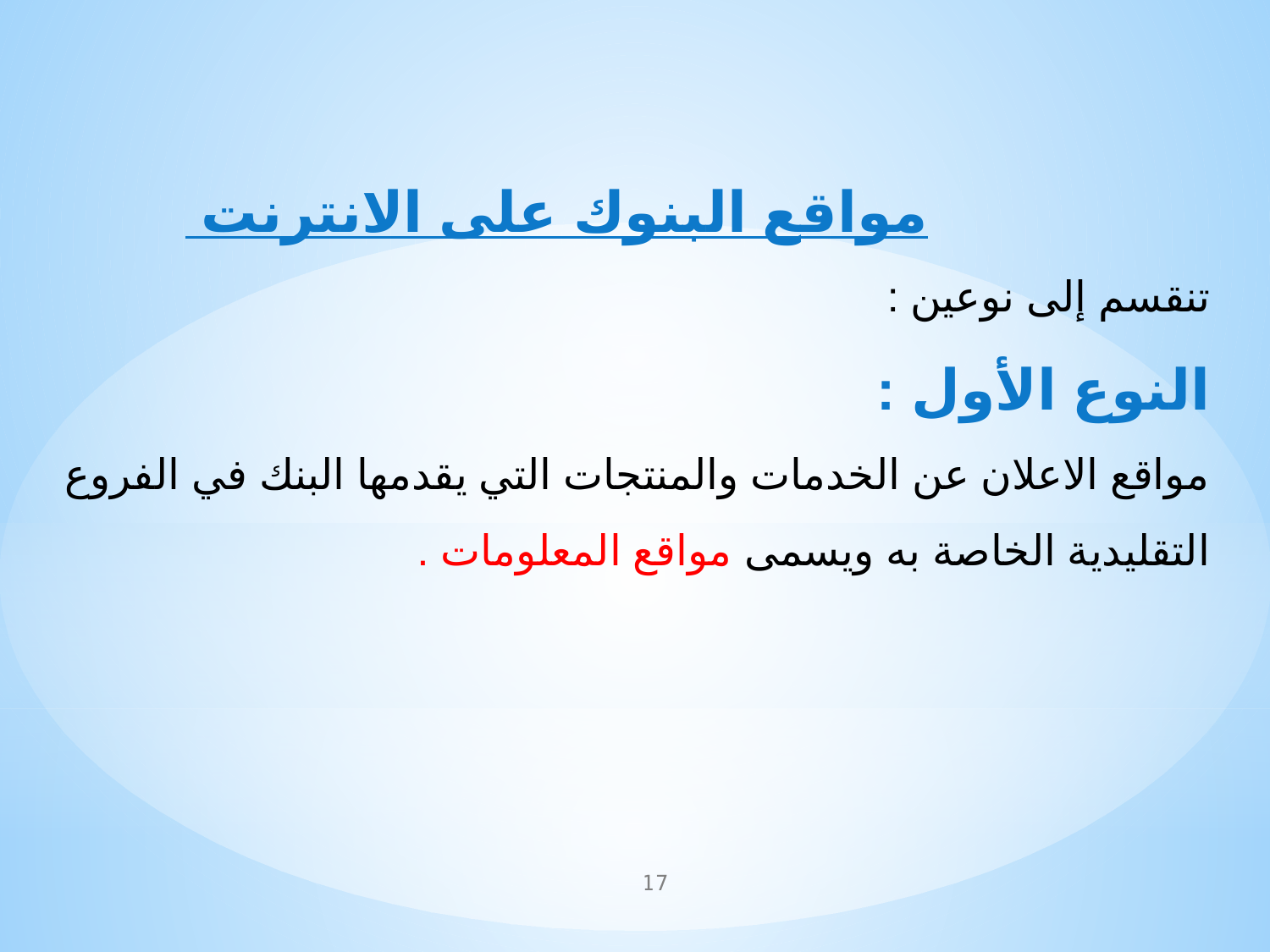

مواقع البنوك على الانترنت
تنقسم إلى نوعين :
النوع الأول :
مواقع الاعلان عن الخدمات والمنتجات التي يقدمها البنك في الفروع التقليدية الخاصة به ويسمى مواقع المعلومات .

17